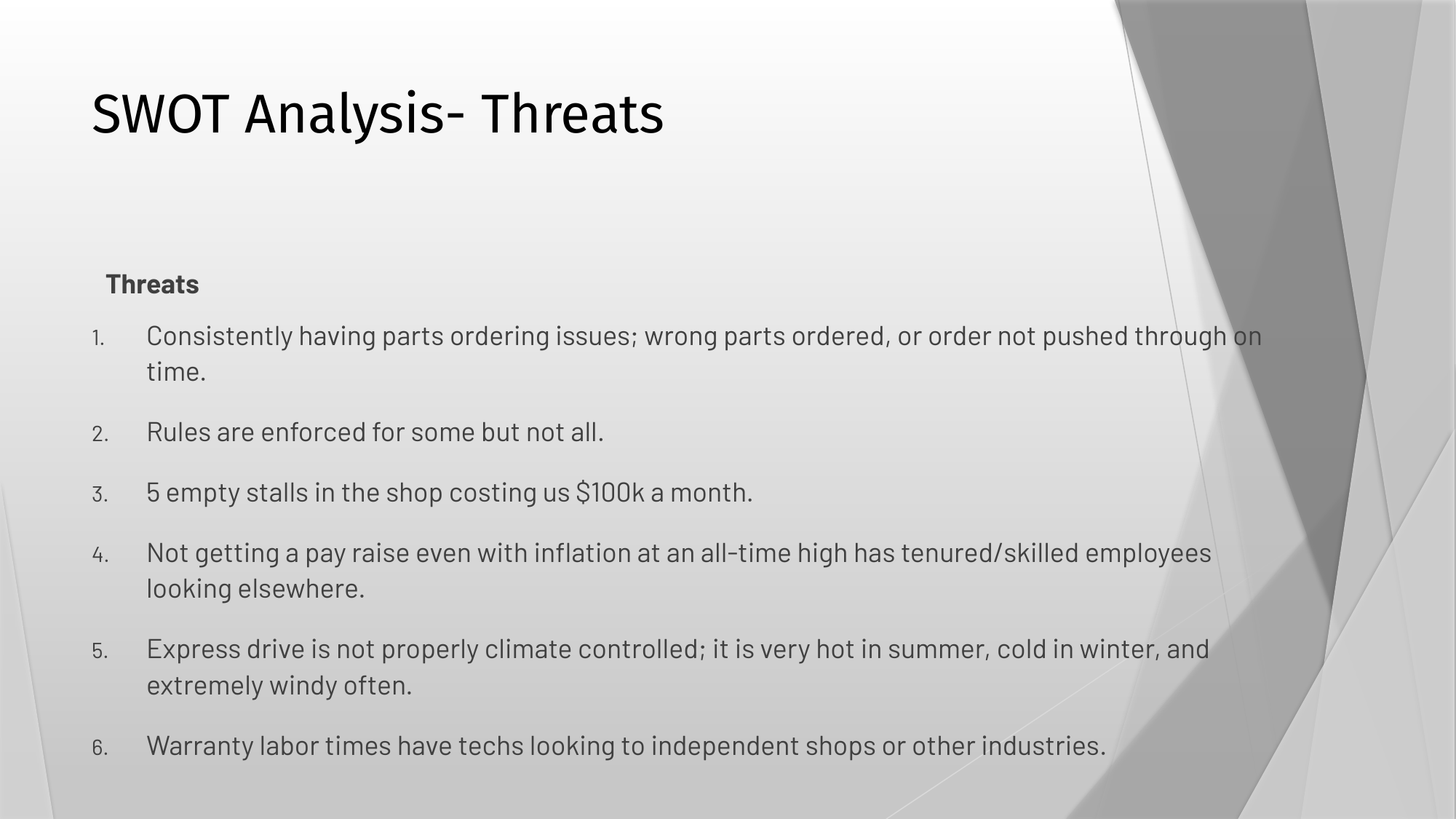

# SWOT Analysis- Threats
Threats
Consistently having parts ordering issues; wrong parts ordered, or order not pushed through on time.
Rules are enforced for some but not all.
5 empty stalls in the shop costing us $100k a month.
Not getting a pay raise even with inflation at an all-time high has tenured/skilled employees looking elsewhere.
Express drive is not properly climate controlled; it is very hot in summer, cold in winter, and extremely windy often.
Warranty labor times have techs looking to independent shops or other industries.